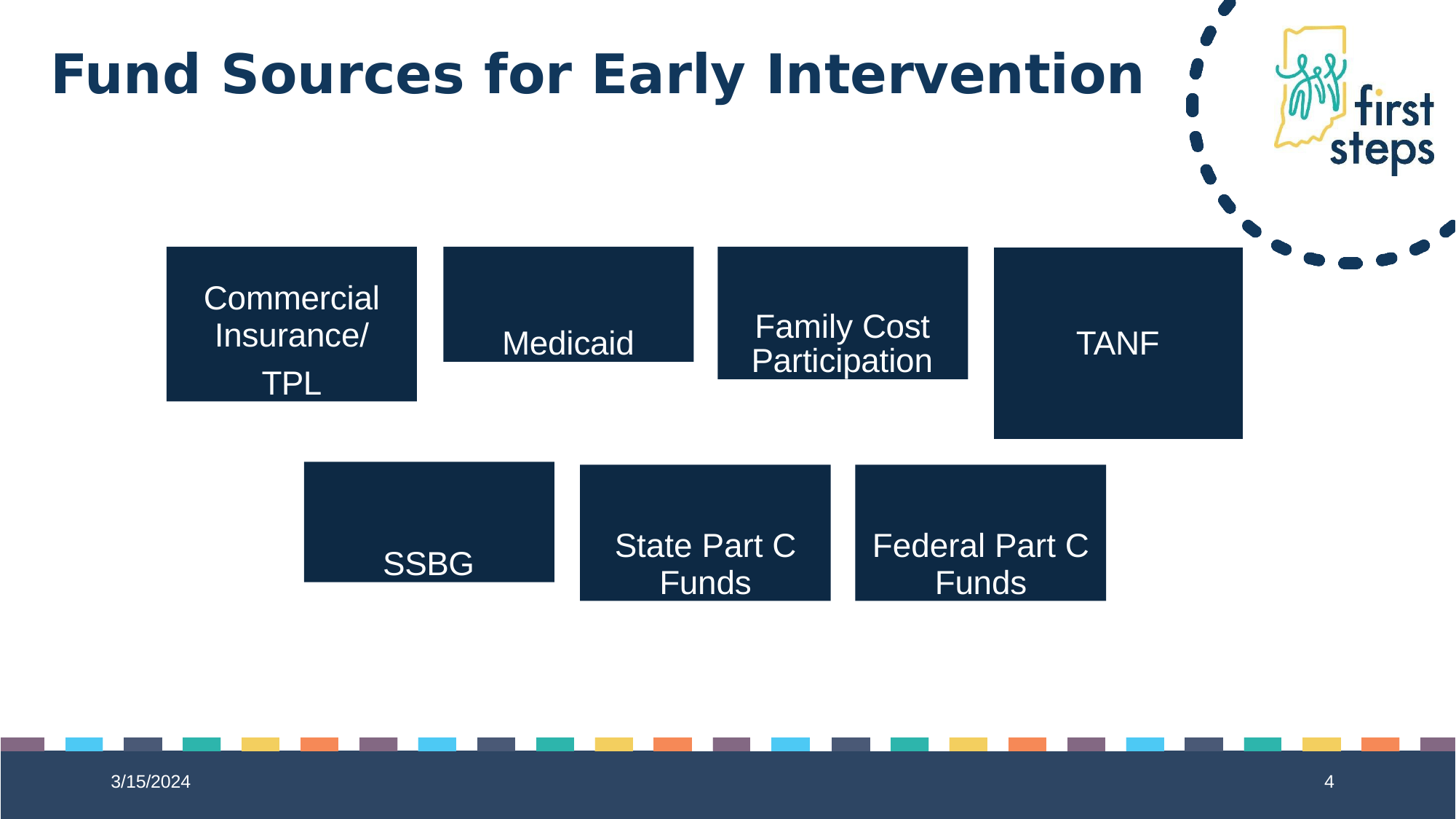

# Fund Sources for Early Intervention

Commercial
Insurance/
TPL

Medicaid

Family Cost Participation

TANF

SSBG

State Part C
Funds

Federal Part C
Funds
3/15/2024
4